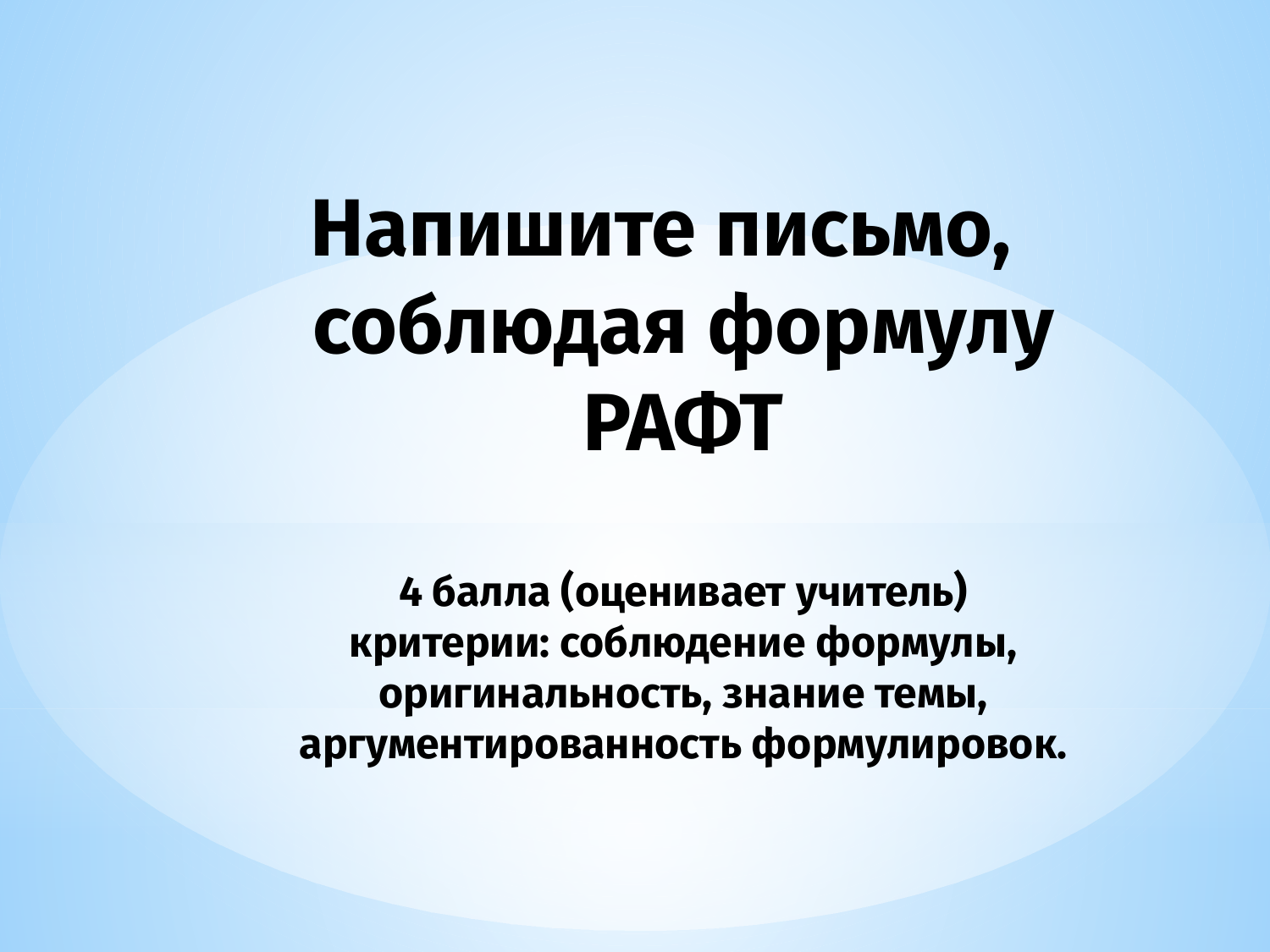

# Напишите письмо, соблюдая формулу РАФТ 4 балла (оценивает учитель) критерии: соблюдение формулы, оригинальность, знание темы, аргументированность формулировок.